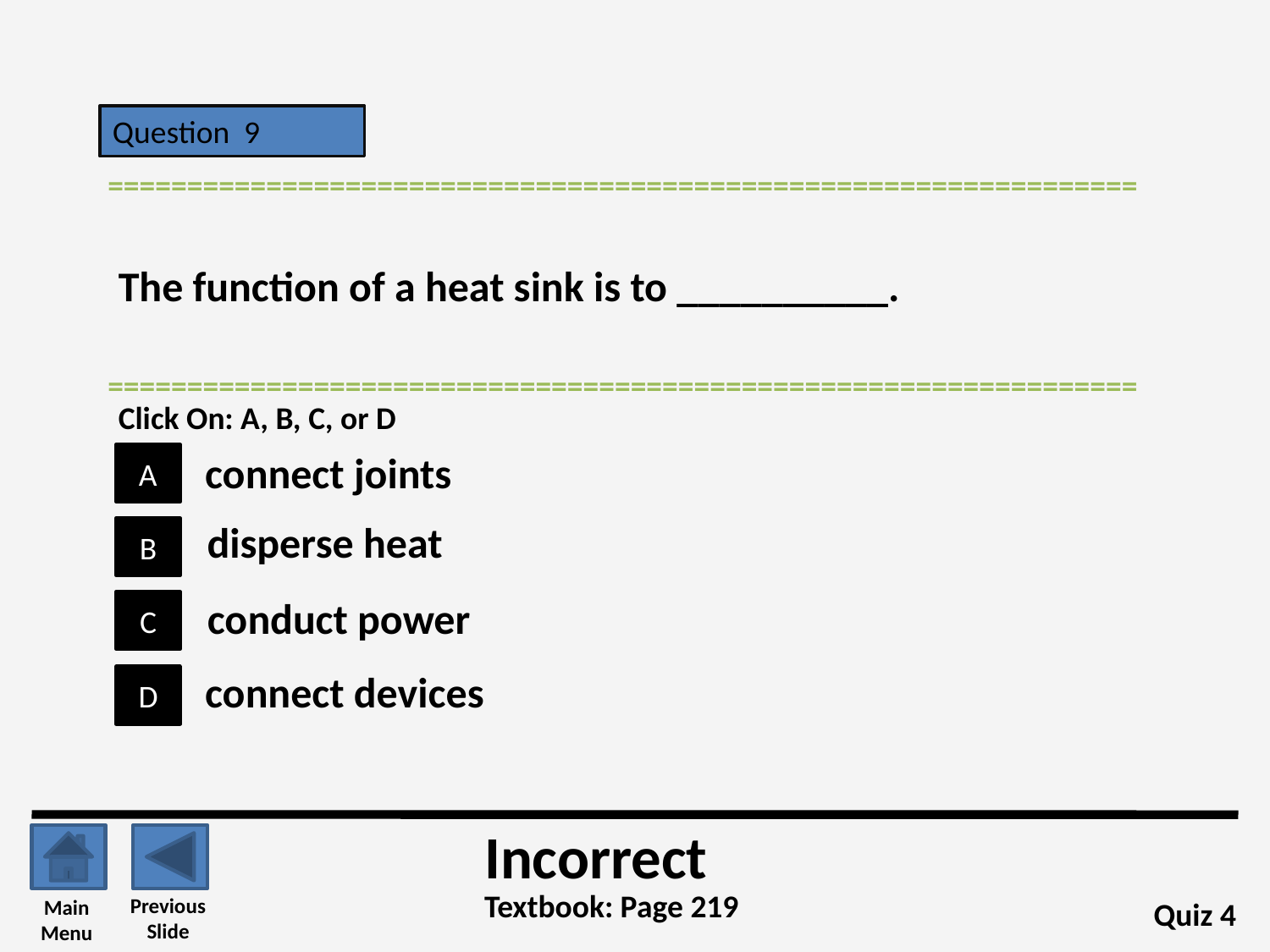

Question  9
=================================================================
The function of a heat sink is to __________.
=================================================================
Click On: A, B, C, or D
connect joints
A
disperse heat
B
conduct power
C
connect devices
D
Incorrect

Textbook: Page 219
Previous
Slide
Main
Menu
Quiz 4